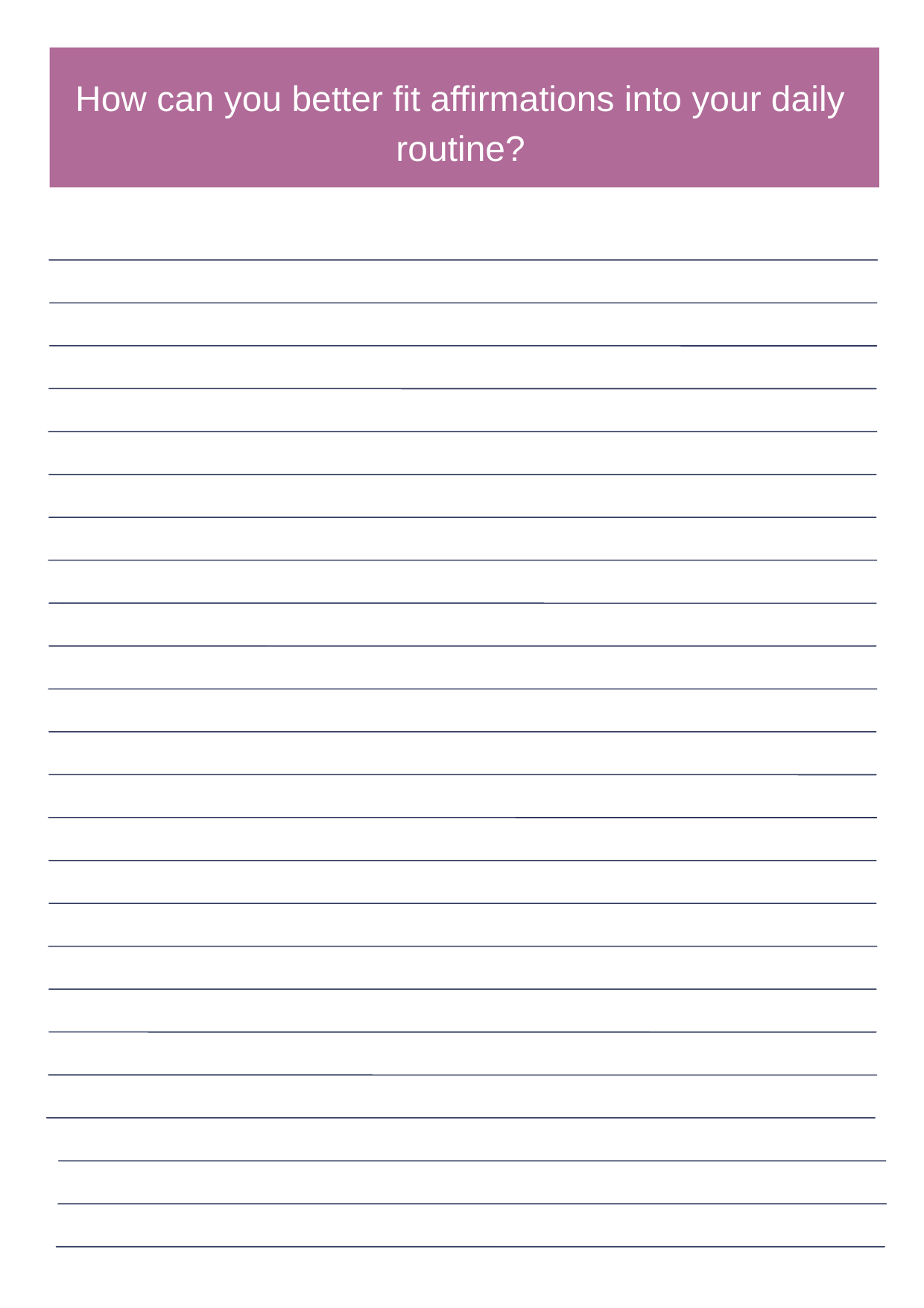

How can you better fit affirmations into your daily routine?